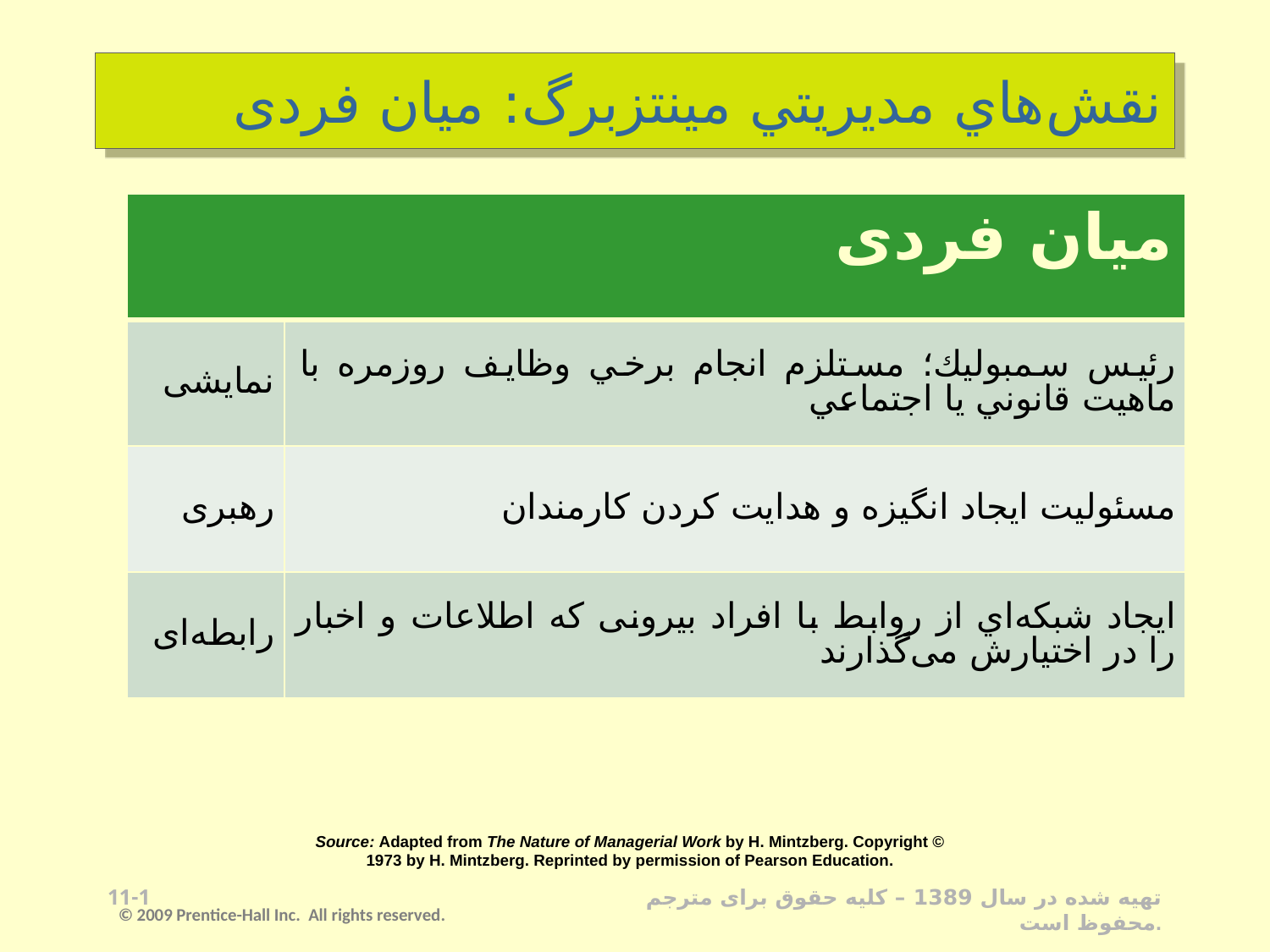

# نقش‌هاي مديريتي مينتزبرگ: میان فردی
| میان فردی |  |
| --- | --- |
| نمایشی | رئيس سمبوليك؛ مستلزم انجام برخي وظايف روزمره با ماهيت قانوني يا اجتماعي |
| رهبری | مسئولیت ایجاد انگيزه‌ و هدايت كردن كارمندان |
| رابطه‌ای | ایجاد شبكه‌اي از روابط با افراد بیرونی که اطلاعات و اخبار را در اختیارش می‌گذارند |
Source: Adapted from The Nature of Managerial Work by H. Mintzberg. Copyright © 1973 by H. Mintzberg. Reprinted by permission of Pearson Education.
1-11
© 2009 Prentice-Hall Inc.  All rights reserved.